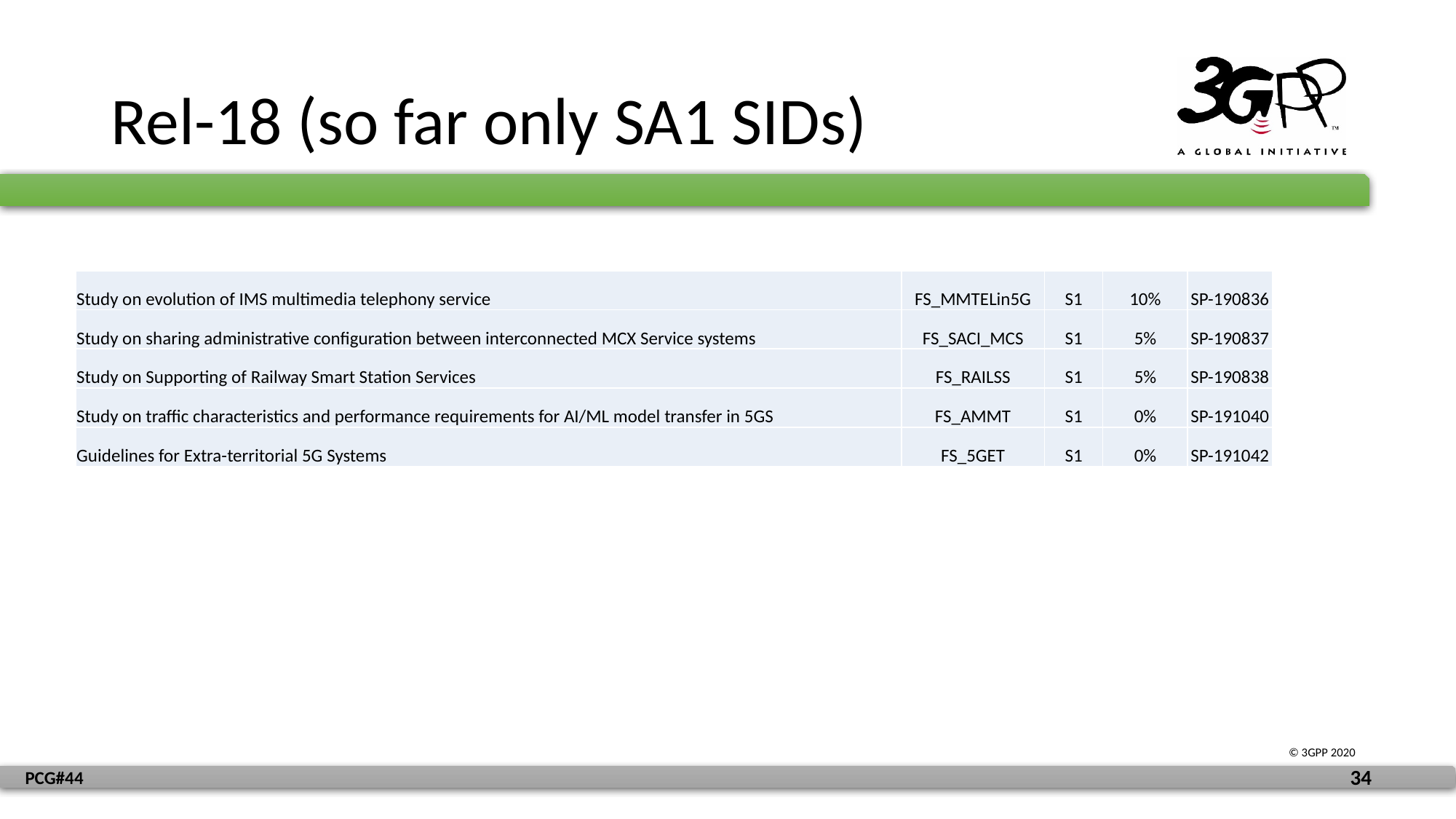

# Rel-18 (so far only SA1 SIDs)
| Study on evolution of IMS multimedia telephony service | FS\_MMTELin5G | S1 | 10% | SP-190836 |
| --- | --- | --- | --- | --- |
| Study on sharing administrative configuration between interconnected MCX Service systems | FS\_SACI\_MCS | S1 | 5% | SP-190837 |
| Study on Supporting of Railway Smart Station Services | FS\_RAILSS | S1 | 5% | SP-190838 |
| Study on traffic characteristics and performance requirements for AI/ML model transfer in 5GS | FS\_AMMT | S1 | 0% | SP-191040 |
| Guidelines for Extra-territorial 5G Systems | FS\_5GET | S1 | 0% | SP-191042 |